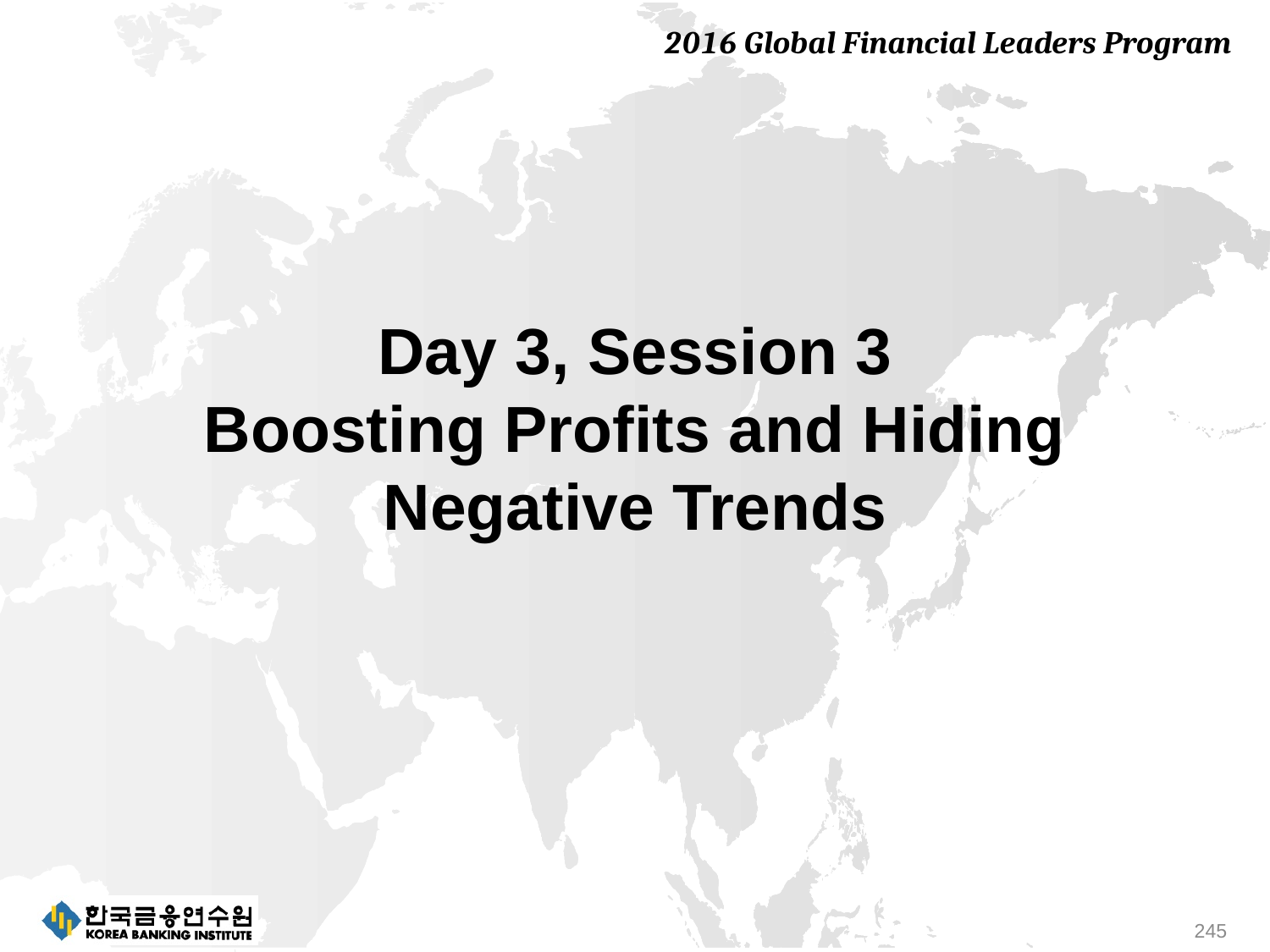

# Day 3, Session 3 Boosting Profits and Hiding Negative Trends
245